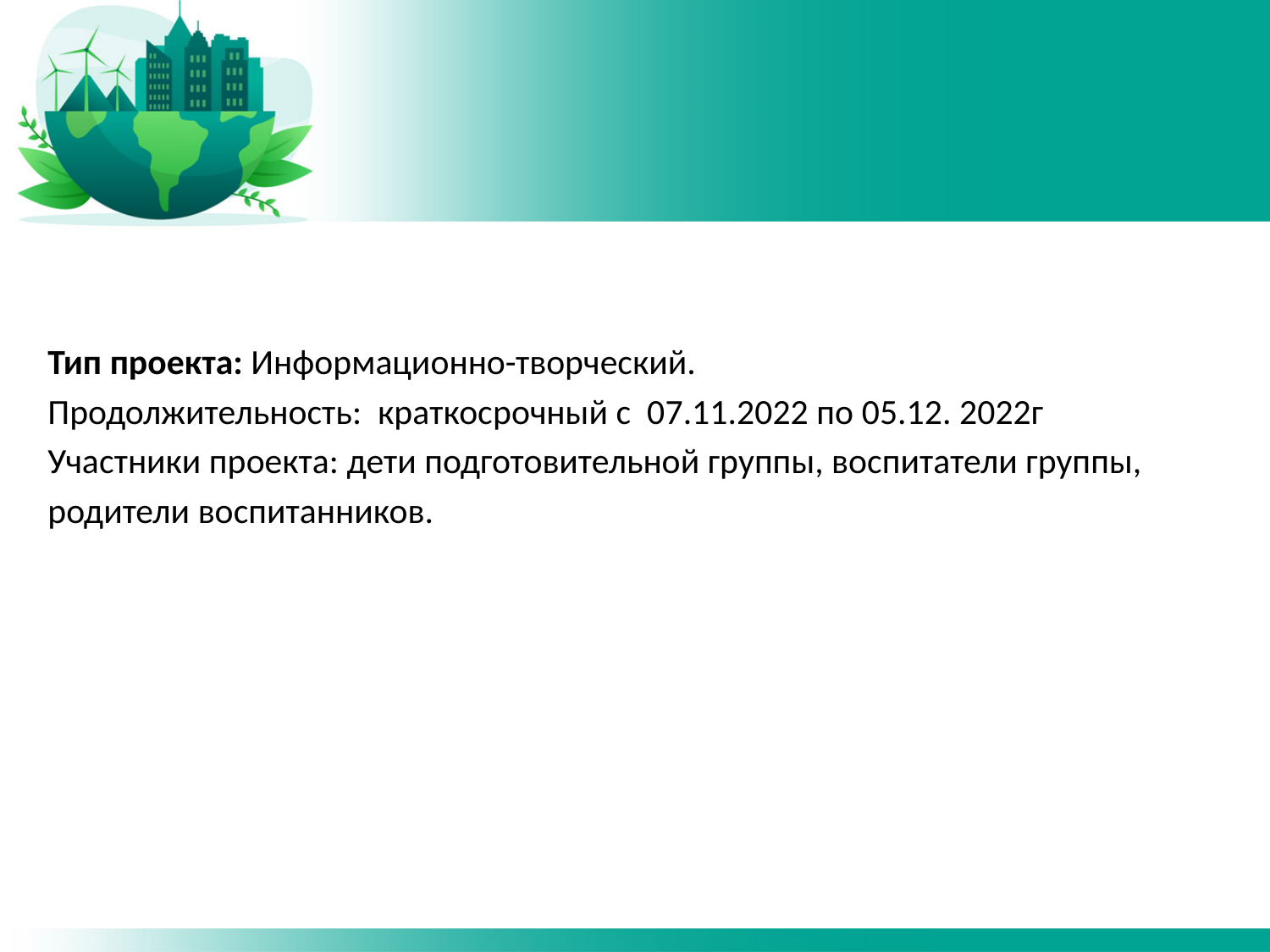

Тип проекта: Информационно-творческий.
Продолжительность:  краткосрочный с  07.11.2022 по 05.12. 2022г
Участники проекта: дети подготовительной группы, воспитатели группы,
родители воспитанников.